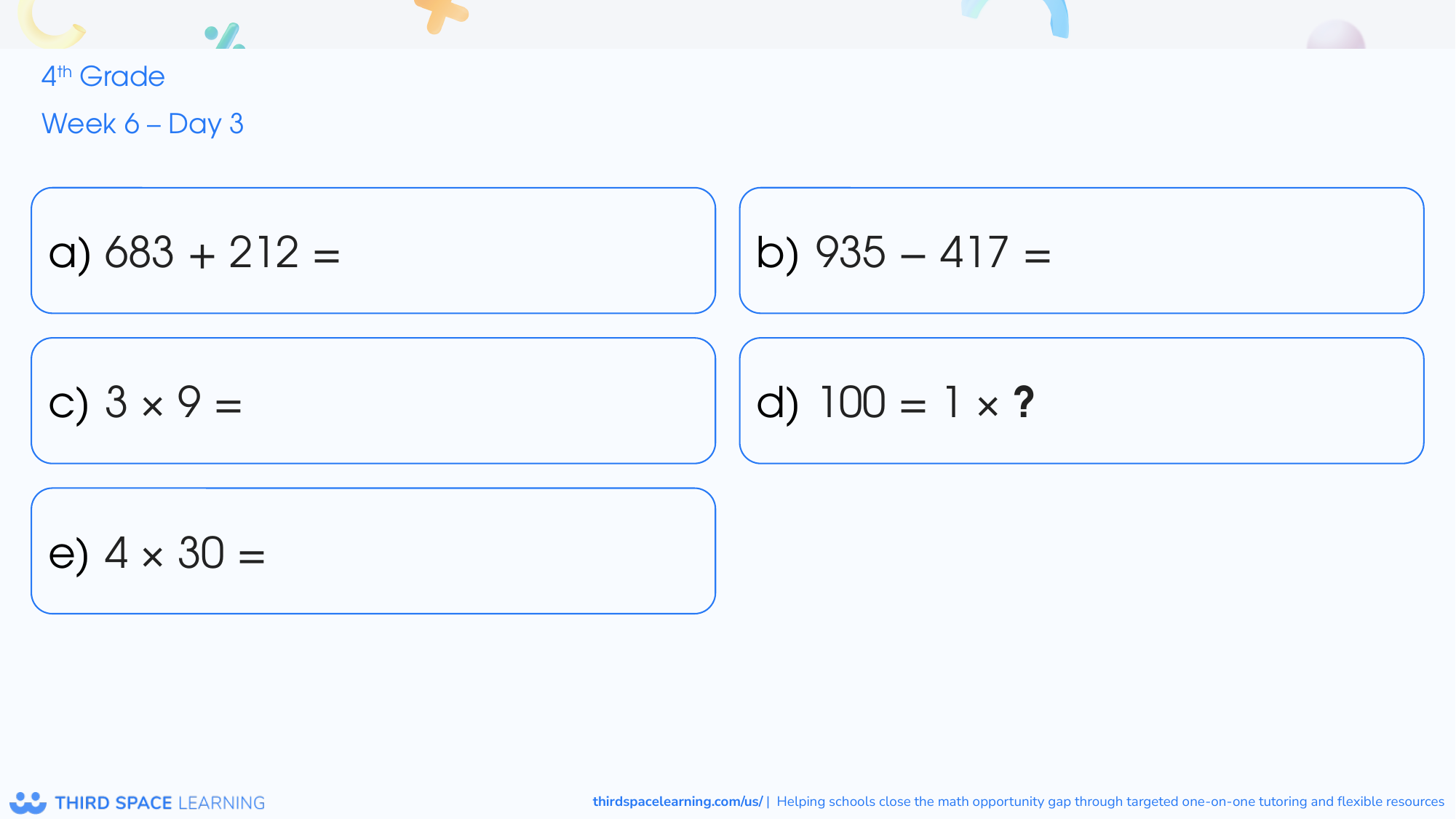

4th Grade
Week 6 – Day 3
683 + 212 =
935 − 417 =
3 × 9 =
100 = 1 × ?
4 × 30 =